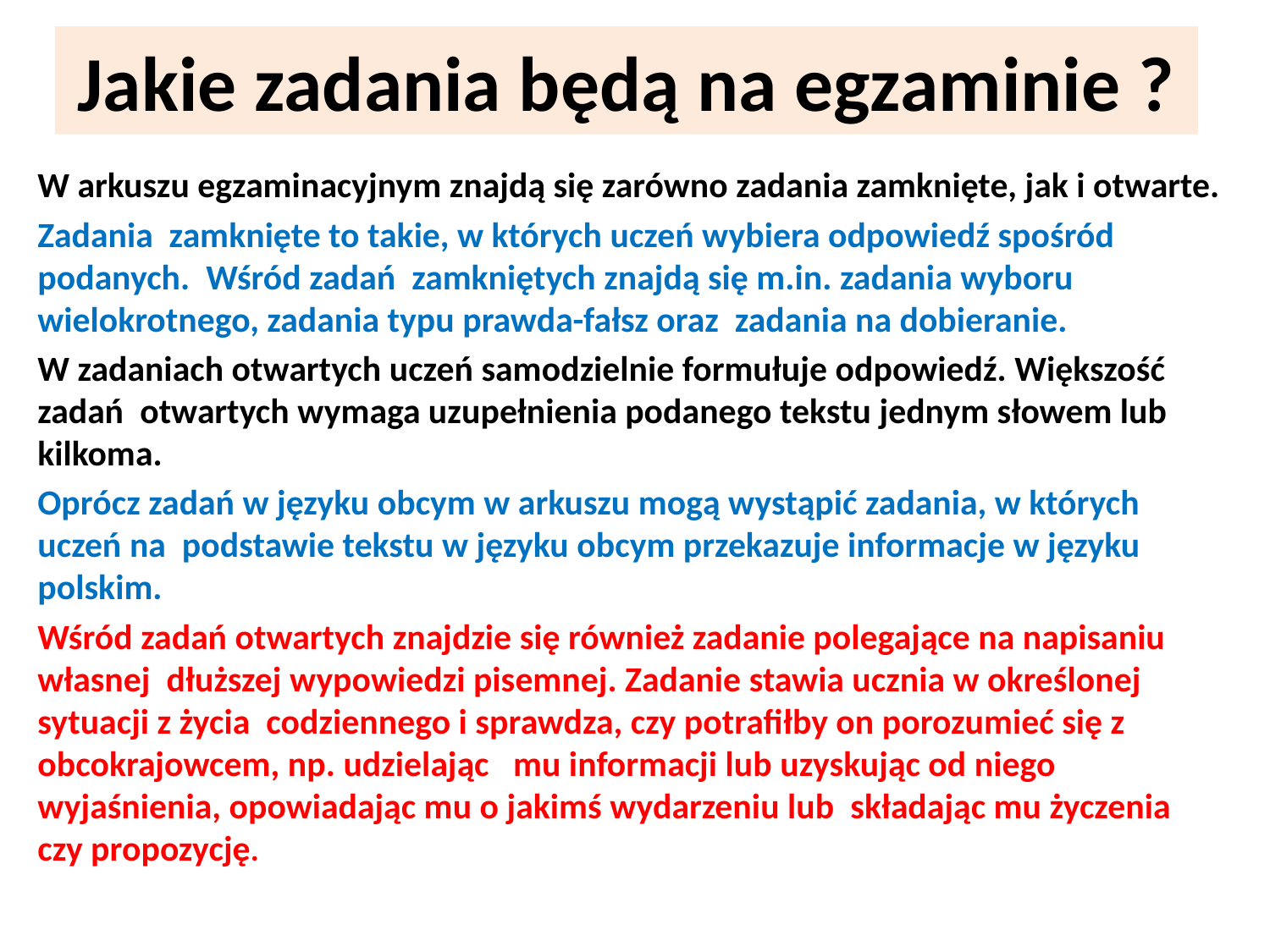

# Jakie zadania będą na egzaminie ?
W arkuszu egzaminacyjnym znajdą się zarówno zadania zamknięte, jak i otwarte.
Zadania  zamknięte to takie, w których uczeń wybiera odpowiedź spośród podanych.  Wśród zadań  zamkniętych znajdą się m.in. zadania wyboru wielokrotnego, zadania typu prawda-fałsz oraz  zadania na dobieranie.
W zadaniach otwartych uczeń samodzielnie formułuje odpowiedź. Większość zadań  otwartych wymaga uzupełnienia podanego tekstu jednym słowem lub kilkoma.
Oprócz zadań w języku obcym w arkuszu mogą wystąpić zadania, w których uczeń na  podstawie tekstu w języku obcym przekazuje informacje w języku polskim.
Wśród zadań otwartych znajdzie się również zadanie polegające na napisaniu własnej  dłuższej wypowiedzi pisemnej. Zadanie stawia ucznia w określonej sytuacji z życia  codziennego i sprawdza, czy potrafiłby on porozumieć się z obcokrajowcem, np. udzielając   mu informacji lub uzyskując od niego wyjaśnienia, opowiadając mu o jakimś wydarzeniu lub  składając mu życzenia czy propozycję.